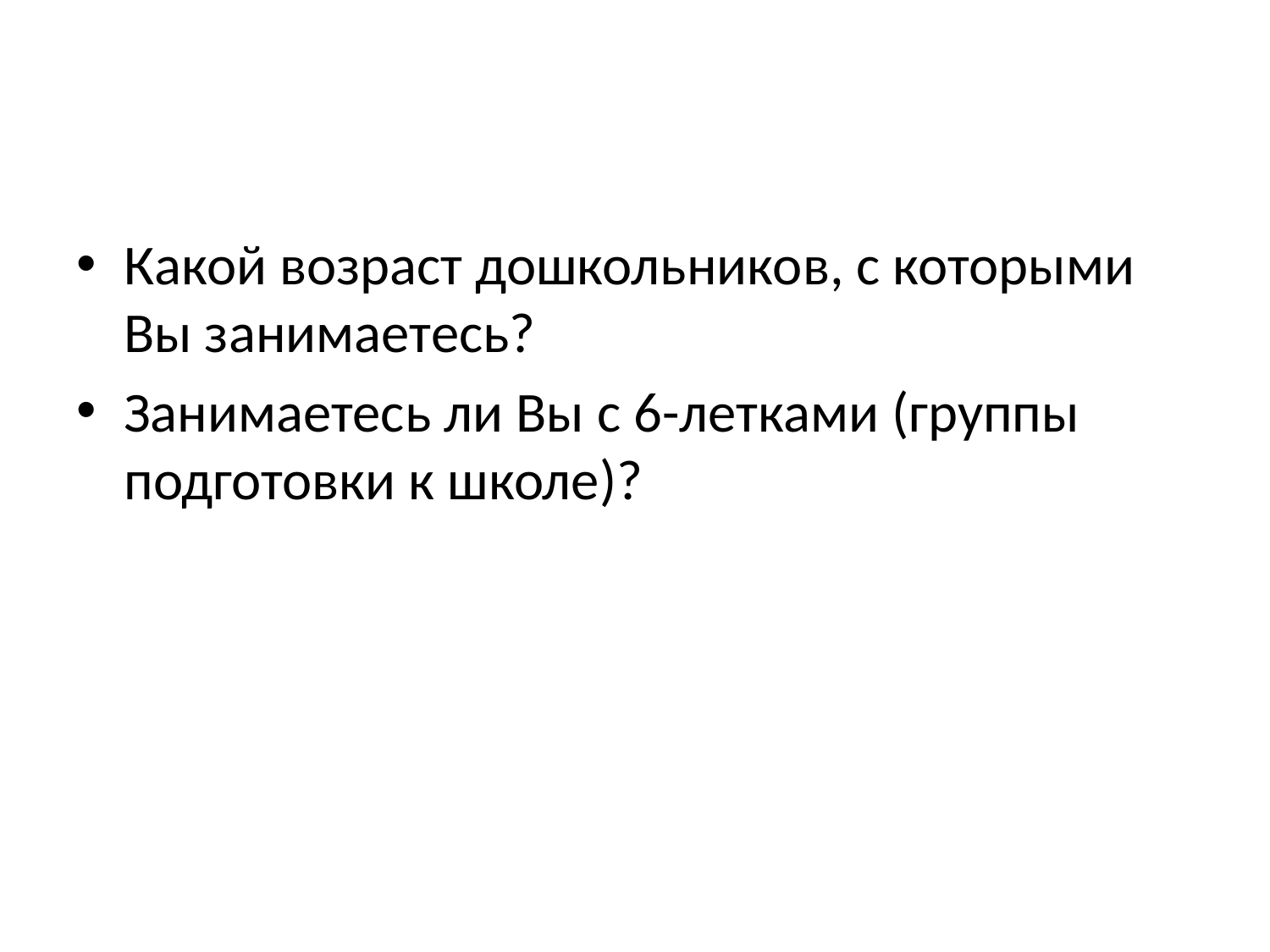

#
Какой возраст дошкольников, с которыми Вы занимаетесь?
Занимаетесь ли Вы с 6-летками (группы подготовки к школе)?